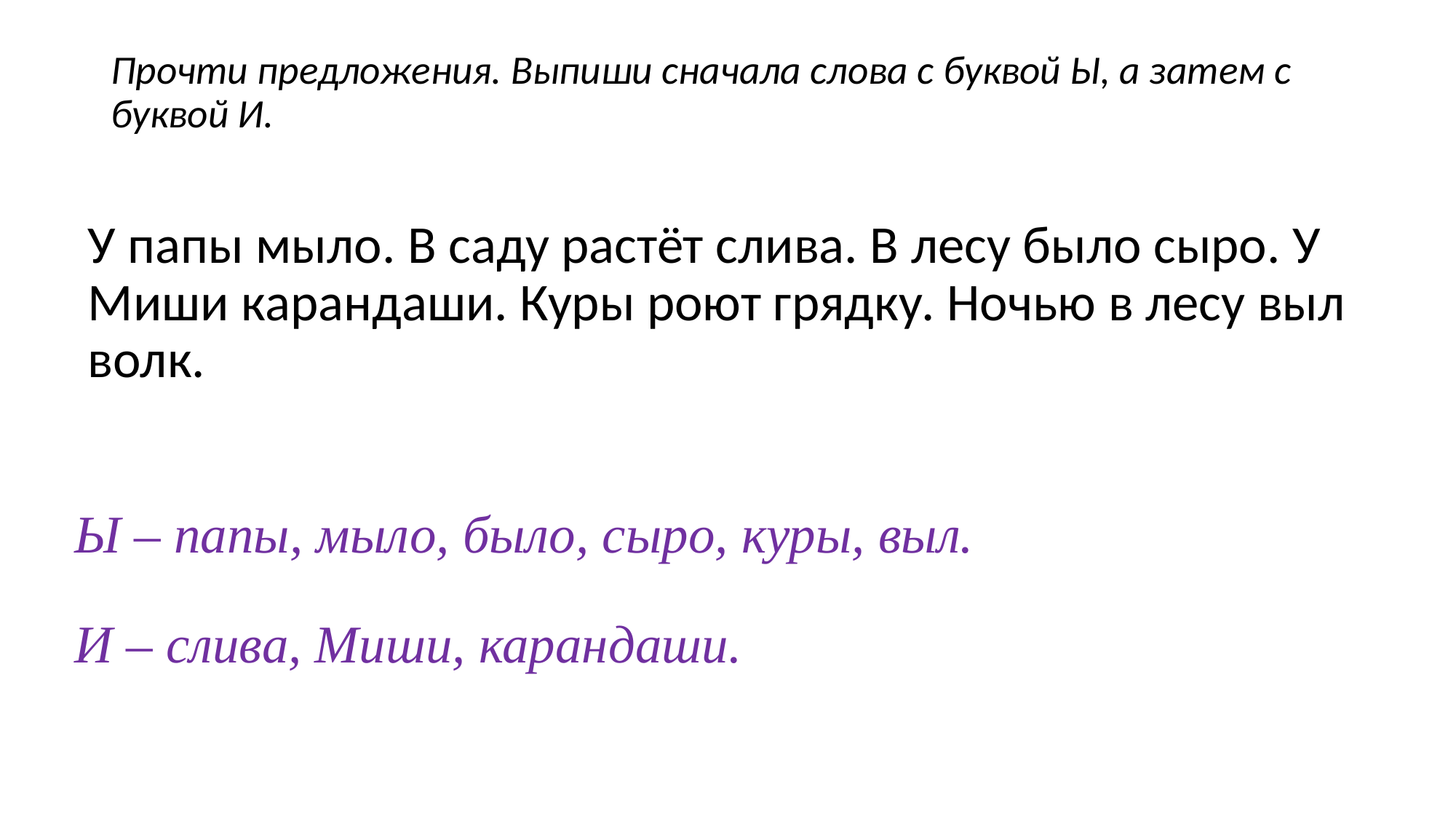

# Прочти предложения. Выпиши сначала слова с буквой Ы, а затем с буквой И.
У папы мыло. В саду растёт слива. В лесу было сыро. У Миши карандаши. Куры роют грядку. Ночью в лесу выл волк.
Ы – папы, мыло, было, сыро, куры, выл.
И – слива, Миши, карандаши.